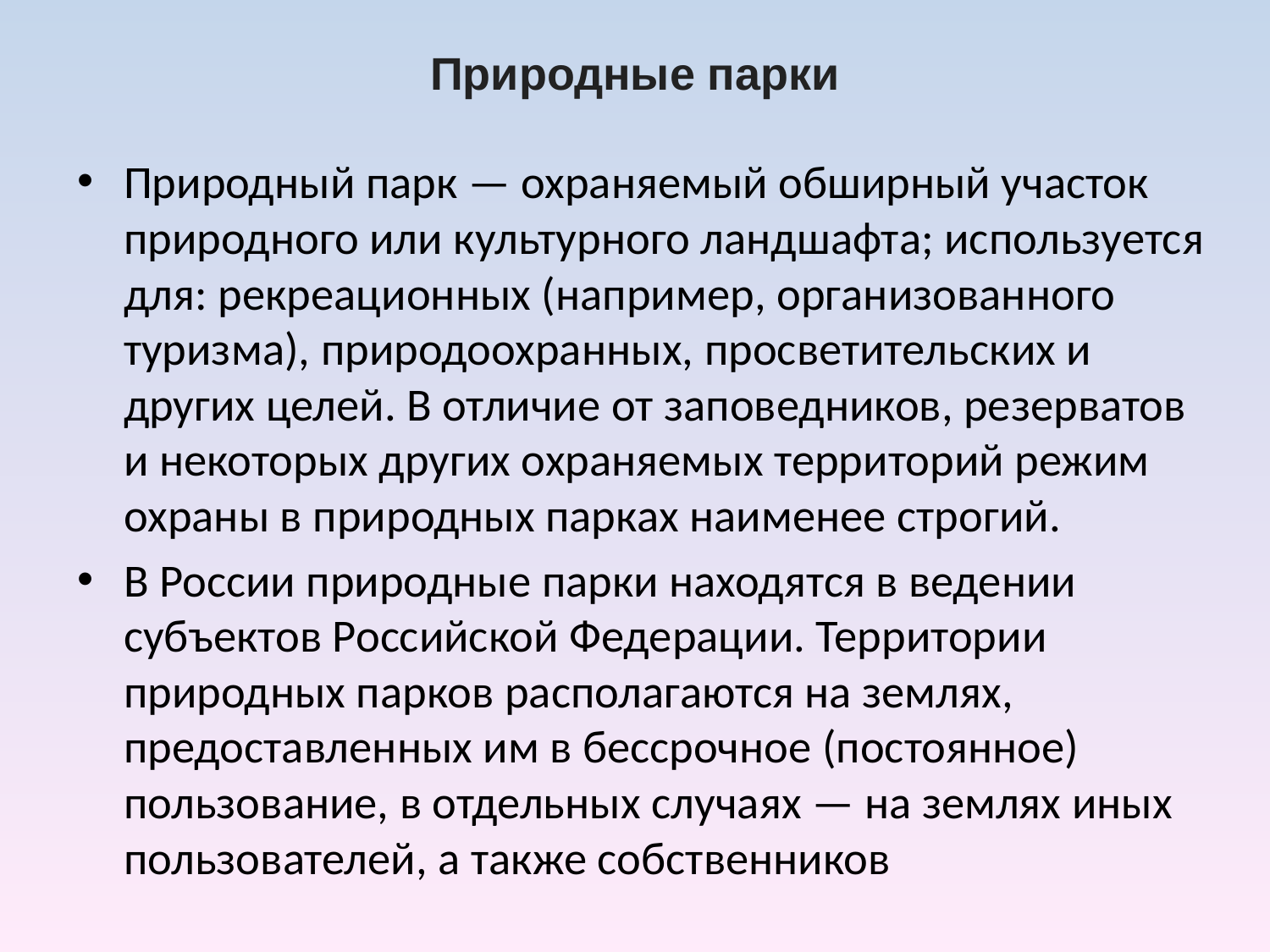

# Природные парки
Природный парк — охраняемый обширный участок природного или культурного ландшафта; используется для: рекреационных (например, организованного туризма), природоохранных, просветительских и других целей. В отличие от заповедников, резерватов и некоторых других охраняемых территорий режим охраны в природных парках наименее строгий.
В России природные парки находятся в ведении субъектов Российской Федерации. Территории природных парков располагаются на землях, предоставленных им в бессрочное (постоянное) пользование, в отдельных случаях — на землях иных пользователей, а также собственников